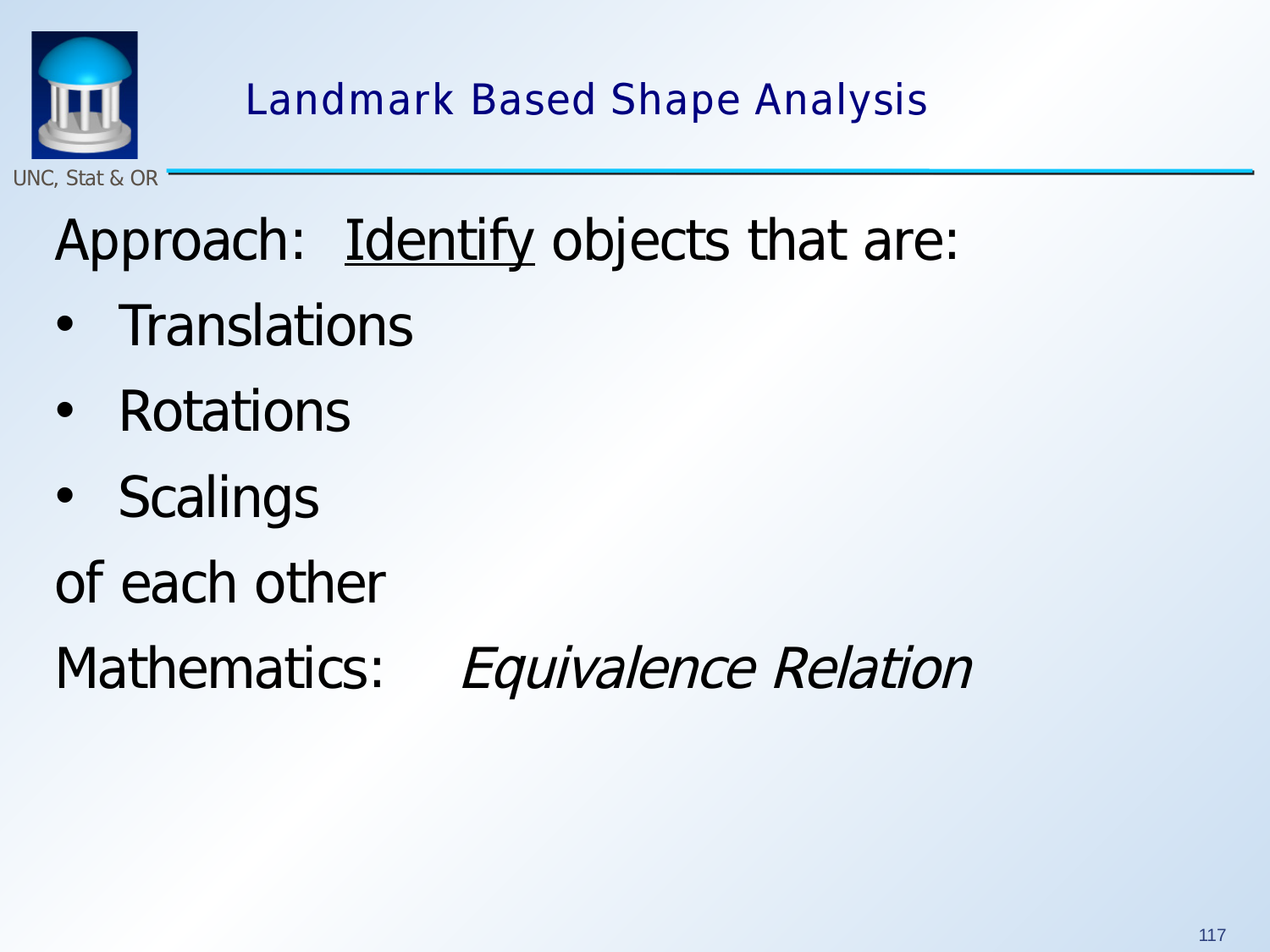

# Landmark Based Shape Analysis
Approach:  Identify objects that are:
Translations
Rotations
Scalings
of each other
Mathematics:    Equivalence Relation